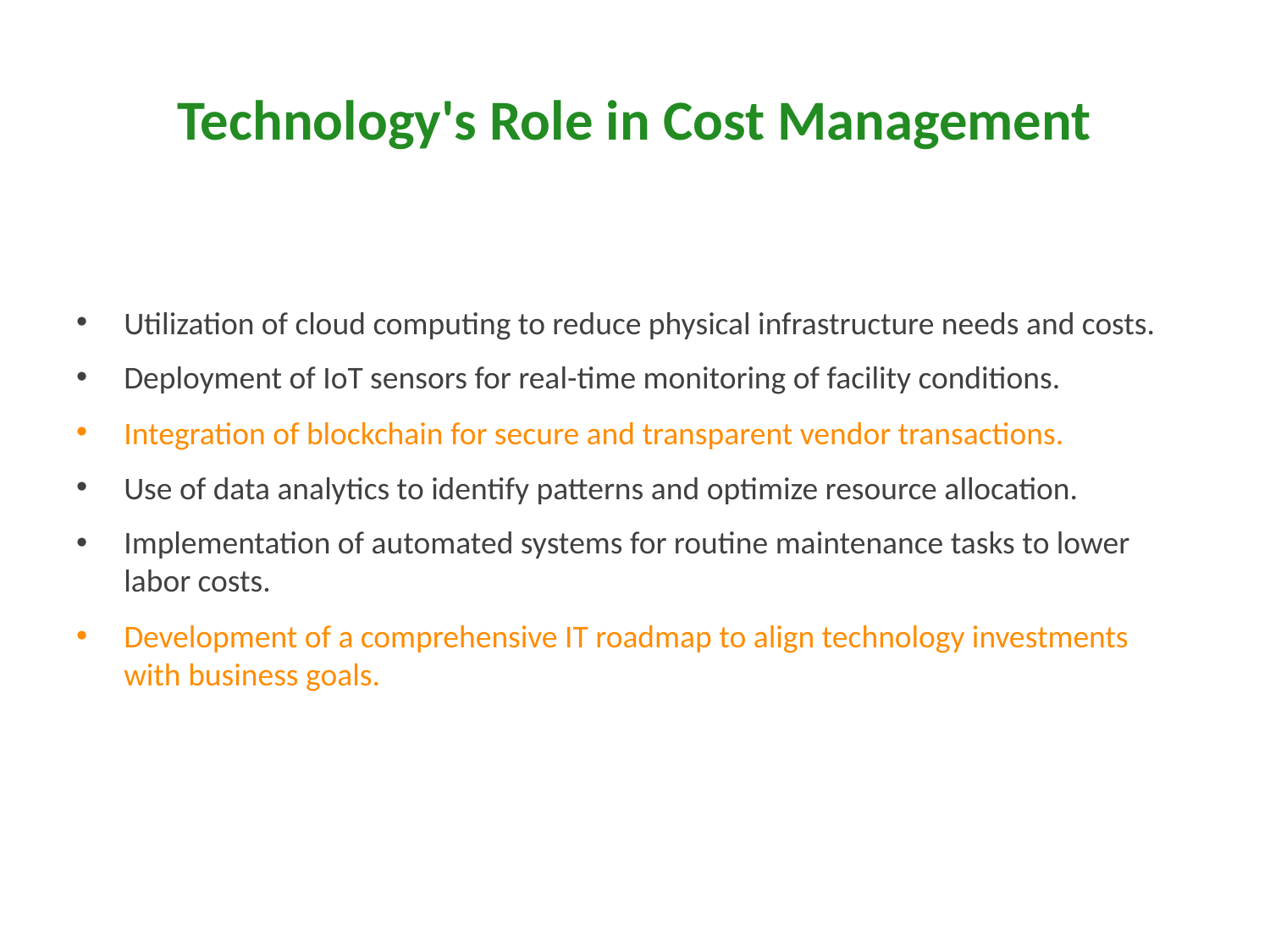

# Technology's Role in Cost Management

Utilization of cloud computing to reduce physical infrastructure needs and costs.
Deployment of IoT sensors for real-time monitoring of facility conditions.
Integration of blockchain for secure and transparent vendor transactions.
Use of data analytics to identify patterns and optimize resource allocation.
Implementation of automated systems for routine maintenance tasks to lower labor costs.
Development of a comprehensive IT roadmap to align technology investments with business goals.